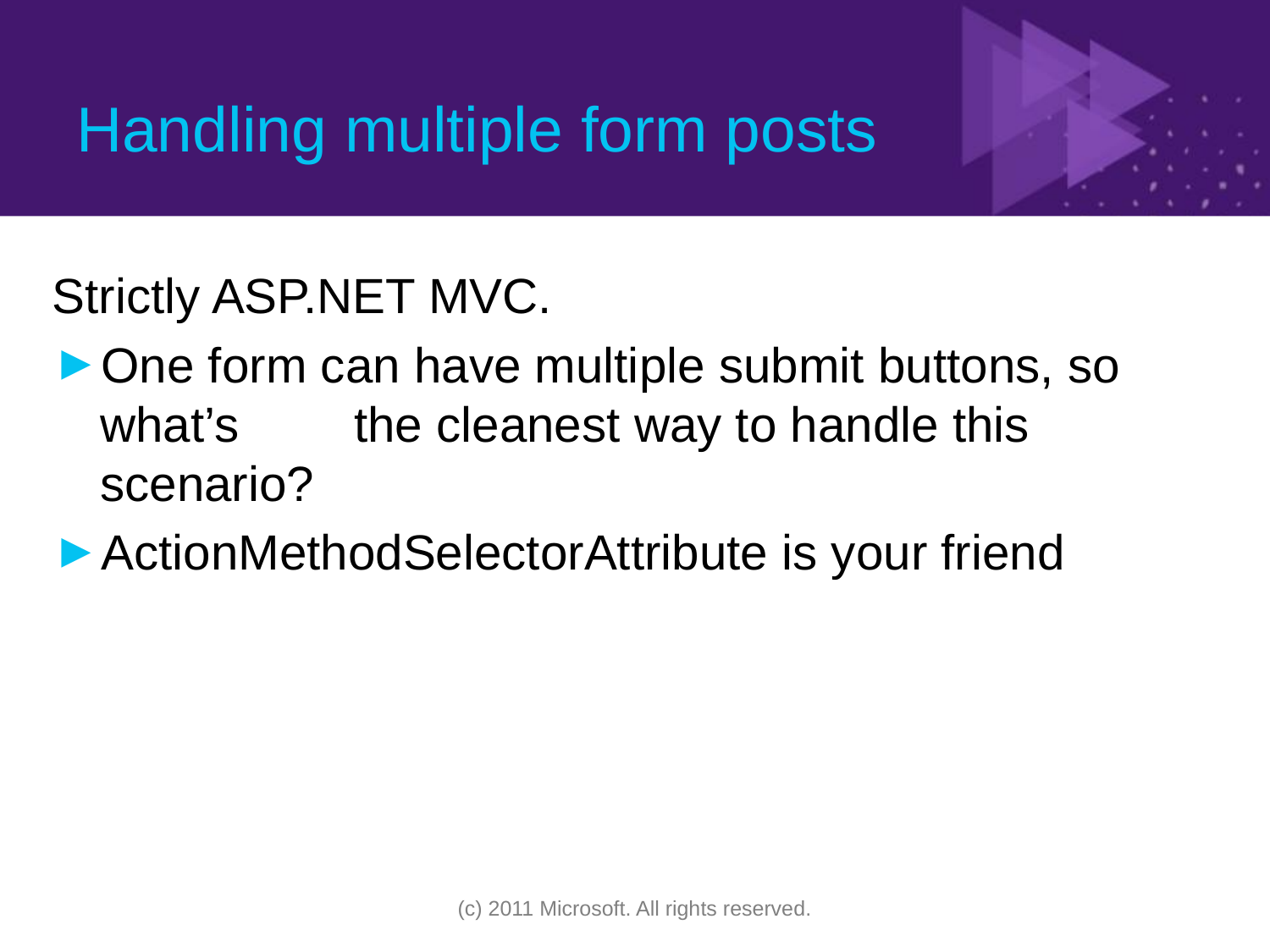

# Handling multiple form posts
Strictly ASP.NET MVC.
One form can have multiple submit buttons, so what’s 	the cleanest way to handle this scenario?
ActionMethodSelectorAttribute is your friend
(c) 2011 Microsoft. All rights reserved.